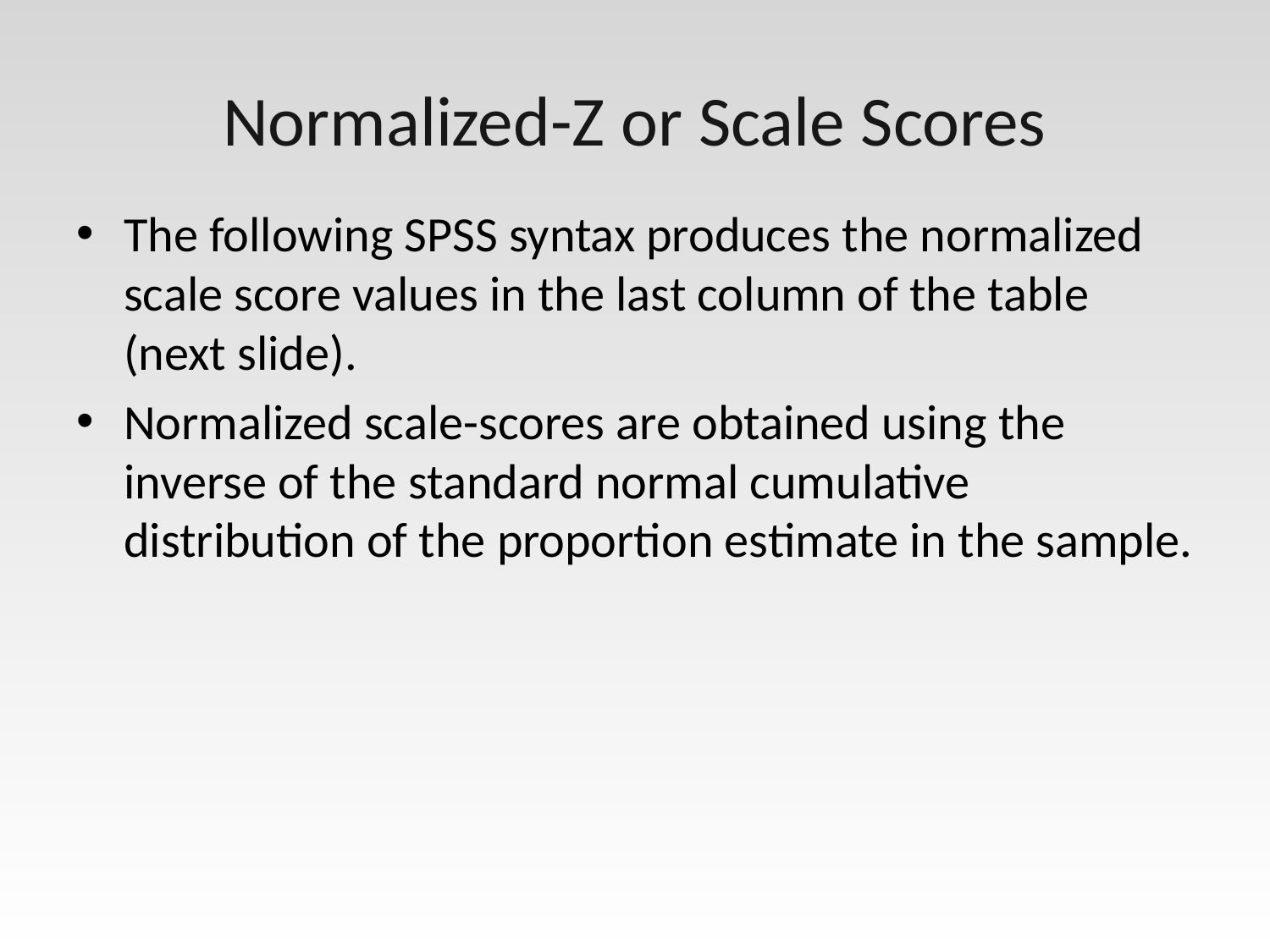

# Normalized-Z or Scale Scores
The following SPSS syntax produces the normalized scale score values in the last column of the table (next slide).
Normalized scale-scores are obtained using the inverse of the standard normal cumulative distribution of the proportion estimate in the sample.